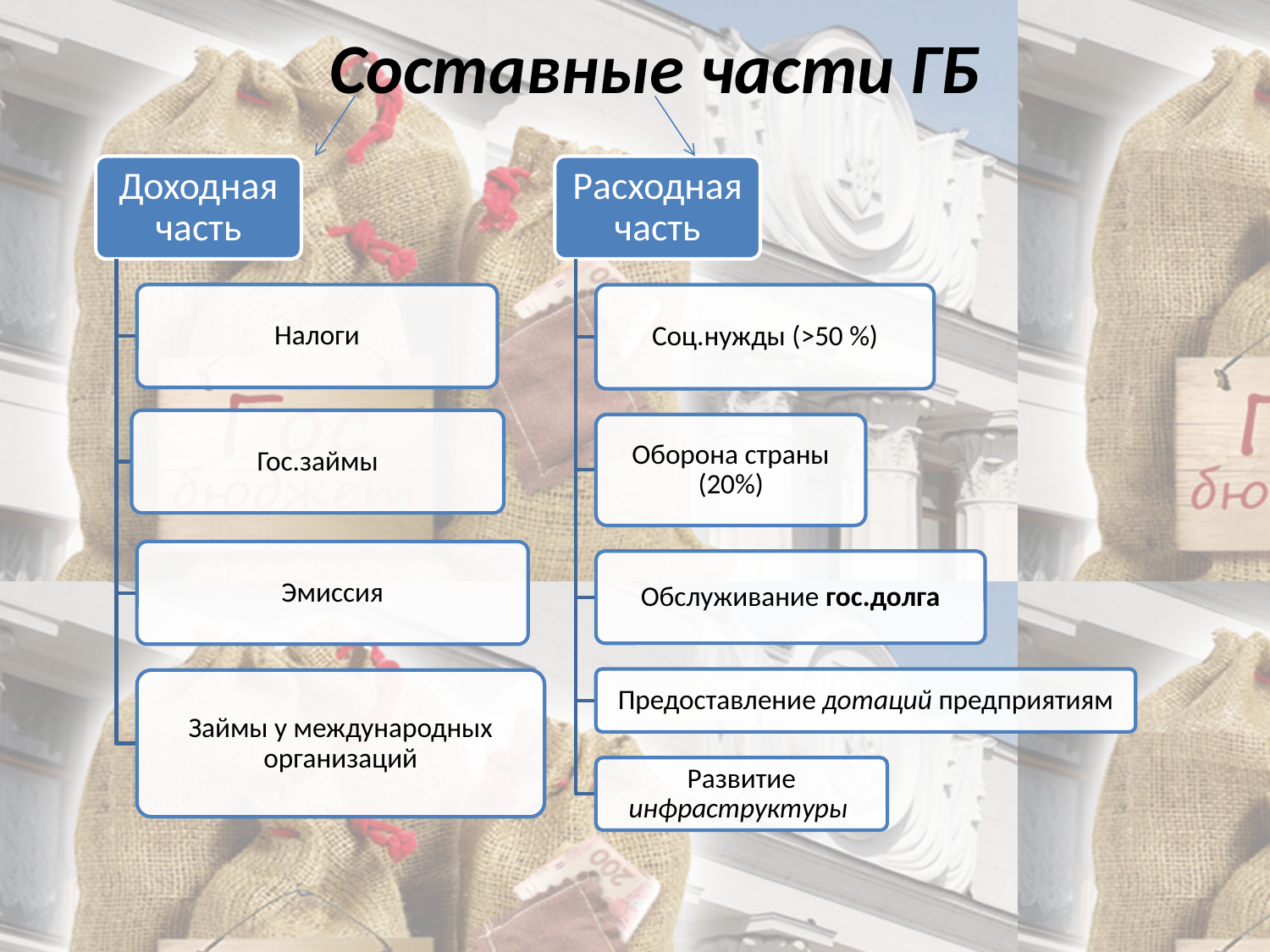

# Составные части ГБ
Доходная часть
Налоги
Гос.займы
Эмиссия
Займы у международных организаций
Расходная часть
Соц.нужды (>50 %)
Оборона страны (20%)
Обслуживание гос.долга
Предоставление дотаций предприятиям
Развитие инфраструктуры